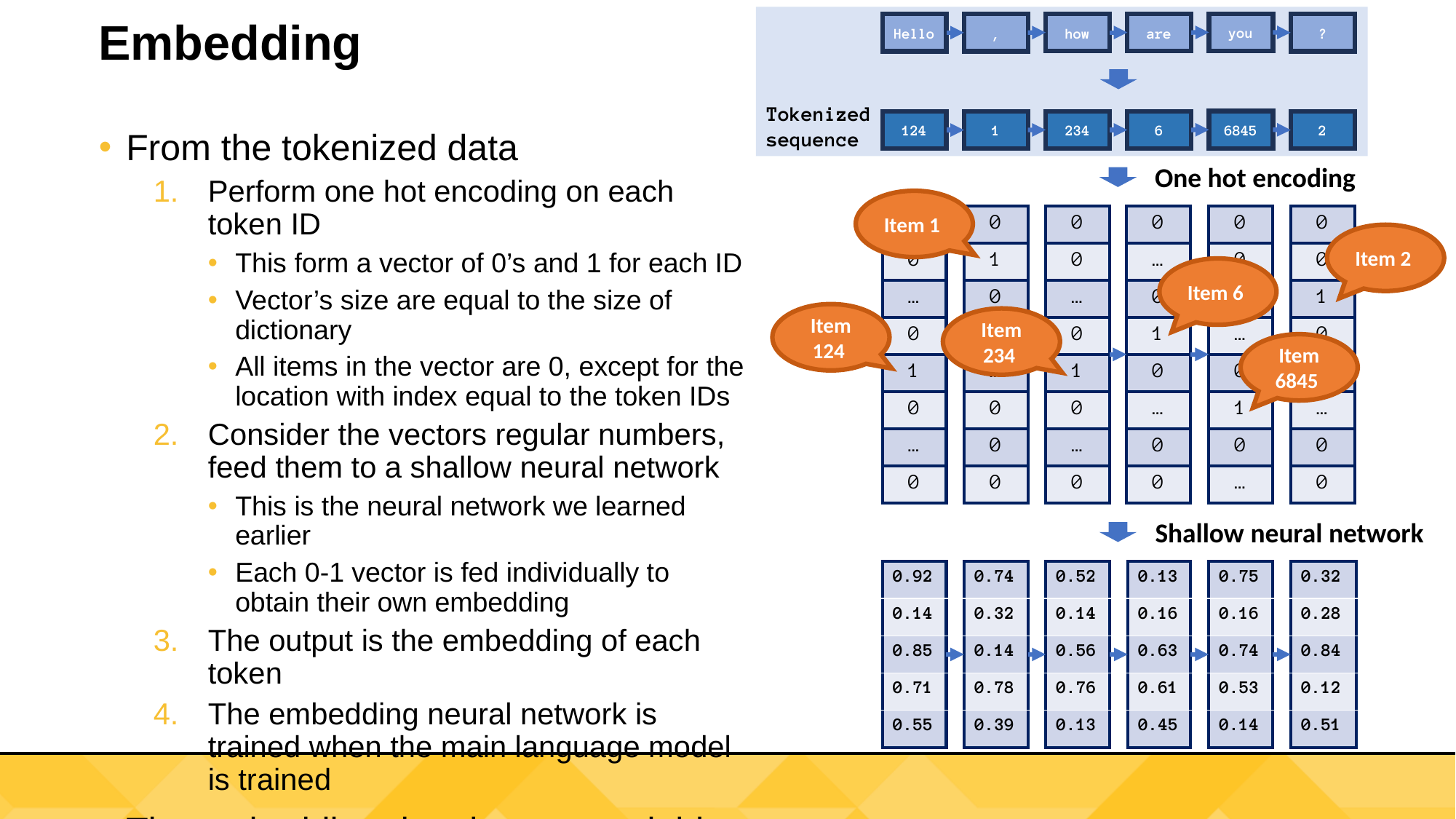

Tokenized
sequence
# Embedding
you
how
are
Hello
,
?

6845
234
6
124
1
2
From the tokenized data
Perform one hot encoding on each token ID
This form a vector of 0’s and 1 for each ID
Vector’s size are equal to the size of dictionary
All items in the vector are 0, except for the location with index equal to the token IDs
Consider the vectors regular numbers, feed them to a shallow neural network
This is the neural network we learned earlier
Each 0-1 vector is fed individually to obtain their own embedding
The output is the embedding of each token
The embedding neural network is trained when the main language model is trained
The embedding data is now readable by an AI model
One hot encoding

Item 1
| 0 |
| --- |
| 1 |
| 0 |
| 0 |
| … |
| 0 |
| 0 |
| 0 |
| 0 |
| --- |
| 0 |
| … |
| 0 |
| 1 |
| 0 |
| … |
| 0 |
| 0 |
| --- |
| 0 |
| … |
| 0 |
| 1 |
| 0 |
| … |
| 0 |
| 0 |
| --- |
| … |
| 0 |
| 1 |
| 0 |
| … |
| 0 |
| 0 |
| 0 |
| --- |
| 0 |
| 0 |
| … |
| 0 |
| 1 |
| 0 |
| … |
| 0 |
| --- |
| 0 |
| 1 |
| 0 |
| 0 |
| … |
| 0 |
| 0 |
Item 2
Item 6
Item 124
Item 234
Item 6845
Shallow neural network

| 0.92 |
| --- |
| 0.14 |
| 0.85 |
| 0.71 |
| 0.55 |
| 0.74 |
| --- |
| 0.32 |
| 0.14 |
| 0.78 |
| 0.39 |
| 0.52 |
| --- |
| 0.14 |
| 0.56 |
| 0.76 |
| 0.13 |
| 0.13 |
| --- |
| 0.16 |
| 0.63 |
| 0.61 |
| 0.45 |
| 0.75 |
| --- |
| 0.16 |
| 0.74 |
| 0.53 |
| 0.14 |
| 0.32 |
| --- |
| 0.28 |
| 0.84 |
| 0.12 |
| 0.51 |